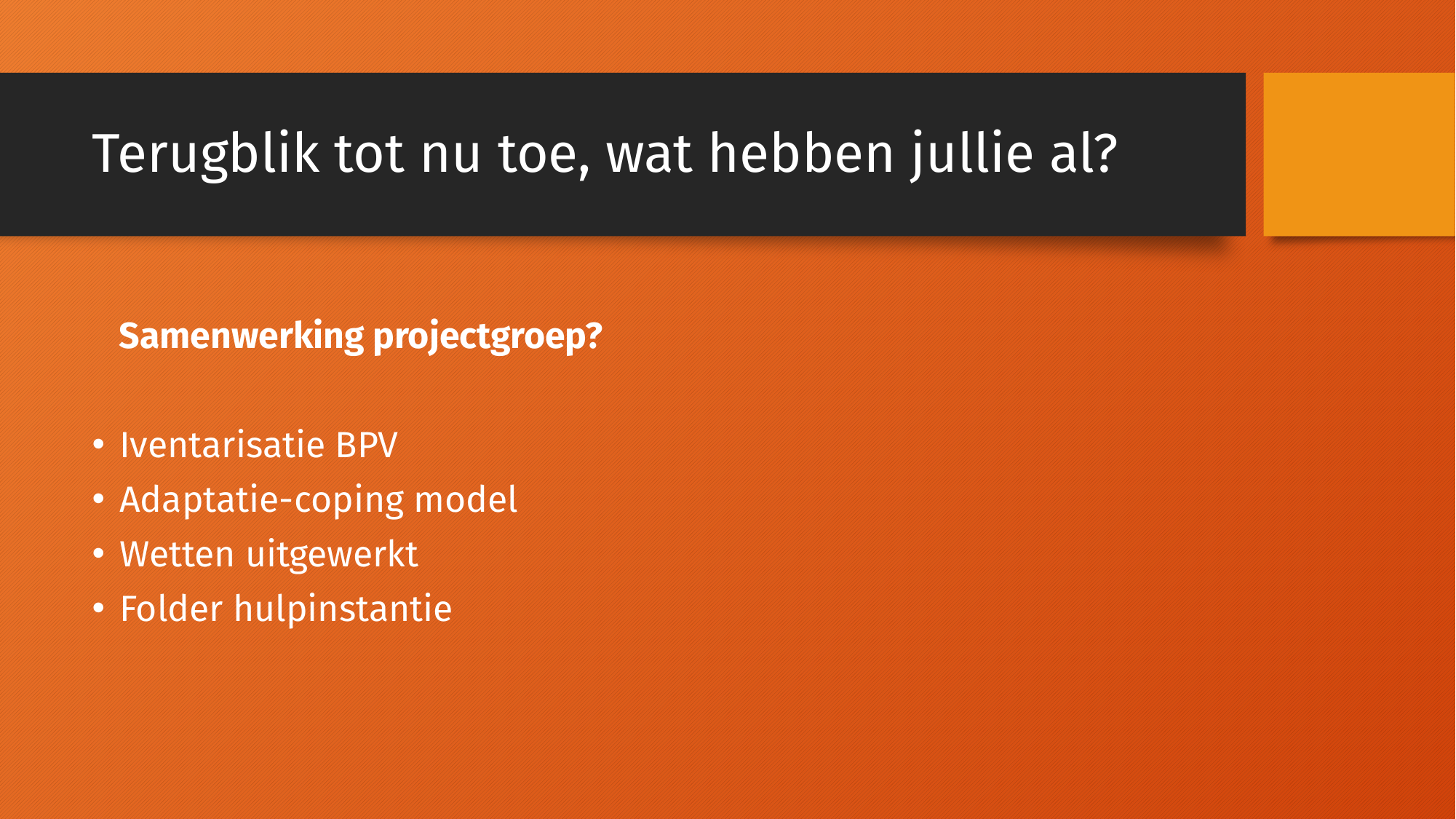

# Terugblik tot nu toe, wat hebben jullie al?
Samenwerking projectgroep?

Iventarisatie BPV
Adaptatie-coping model
Wetten uitgewerkt
Folder hulpinstantie